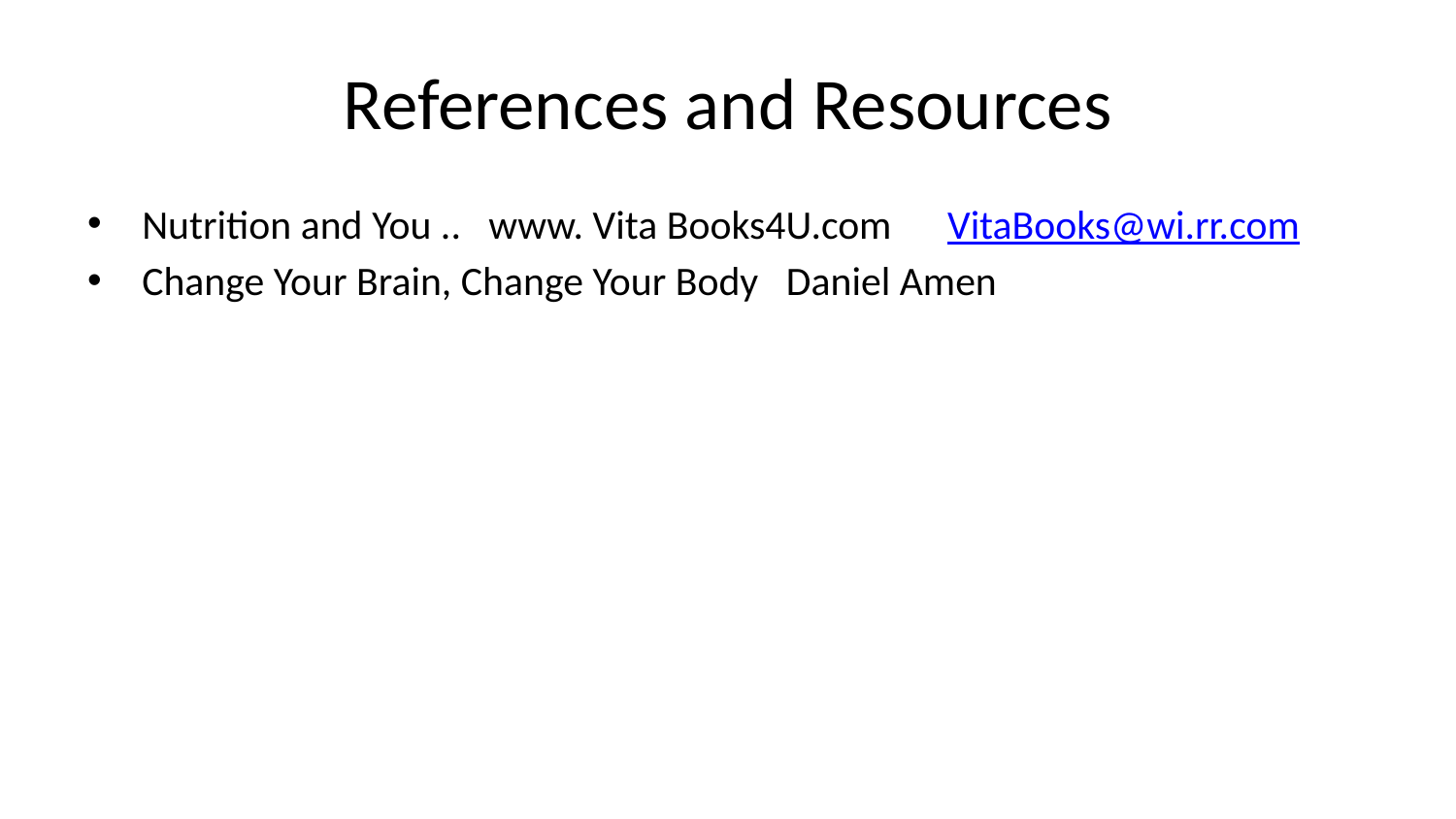

# References and Resources
Nutrition and You ..   www. Vita Books4U.com      VitaBooks@wi.rr.com
Change Your Brain, Change Your Body   Daniel Amen